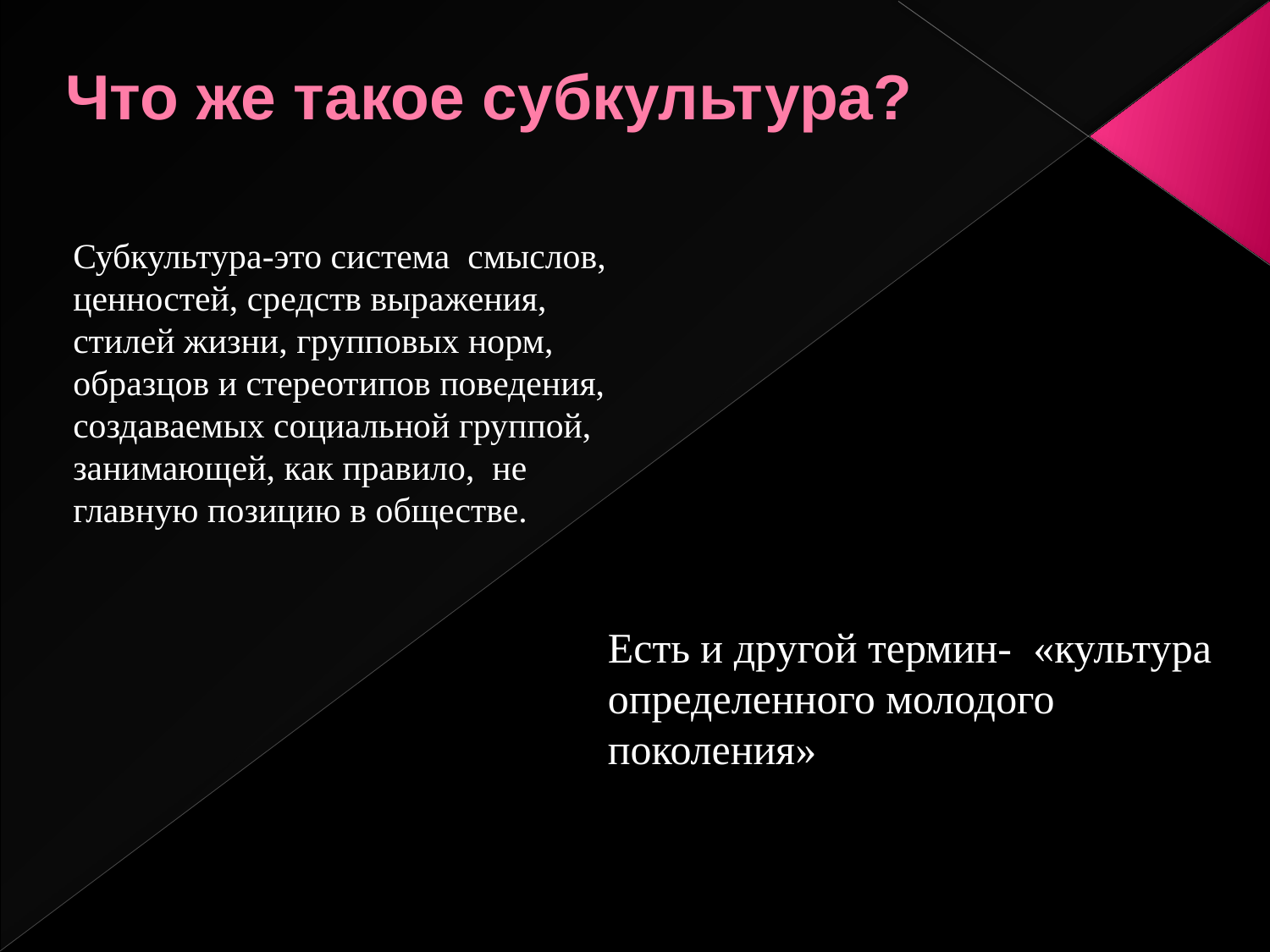

# Что же такое субкультура?
Субкультура-это система  смыслов, ценностей, средств выражения, стилей жизни, групповых норм, образцов и стереотипов поведения, создаваемых социальной группой, занимающей, как правило,  не главную позицию в обществе.
Есть и другой термин-  «культура определенного молодого поколения»